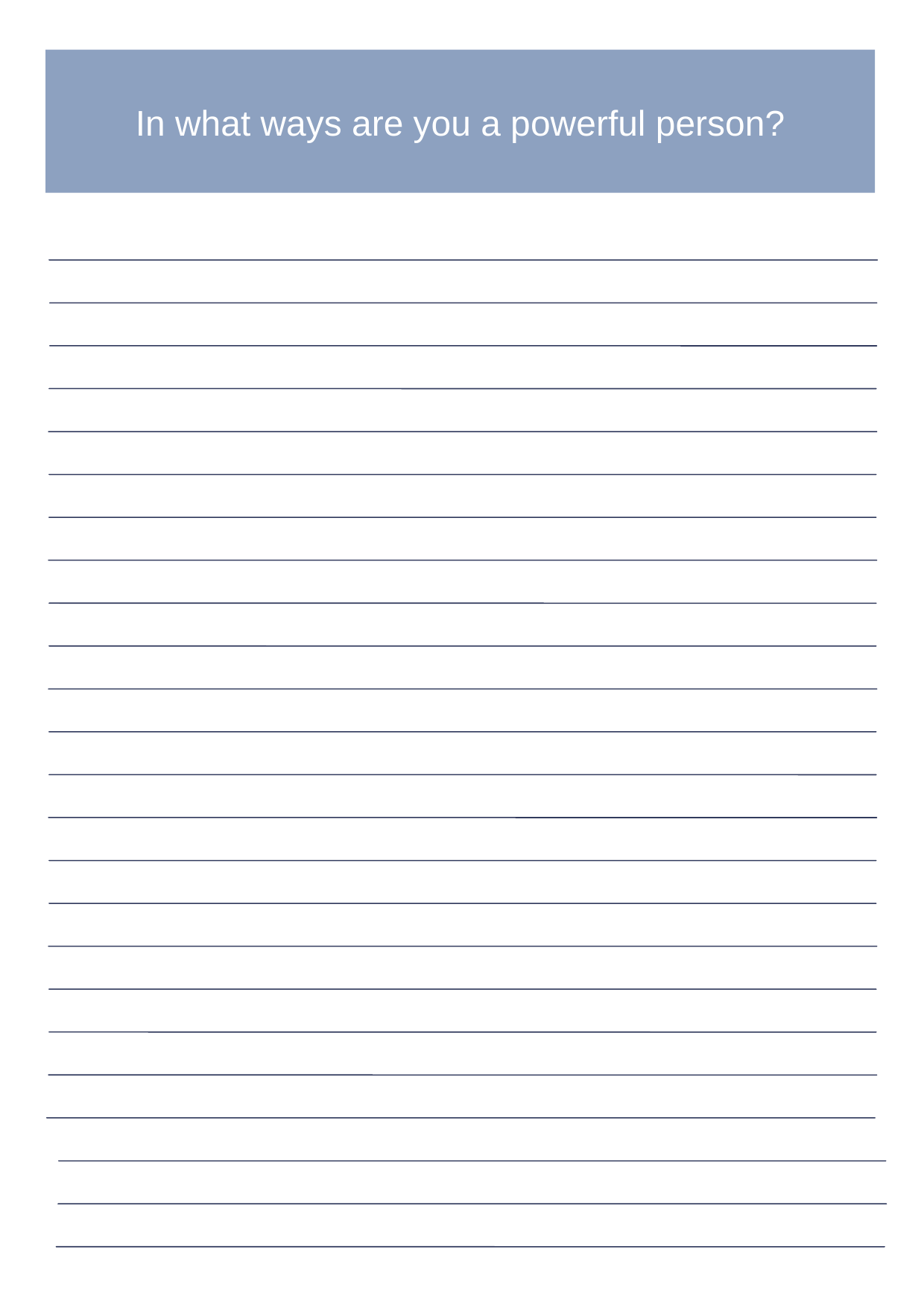

In what ways are you a powerful person?